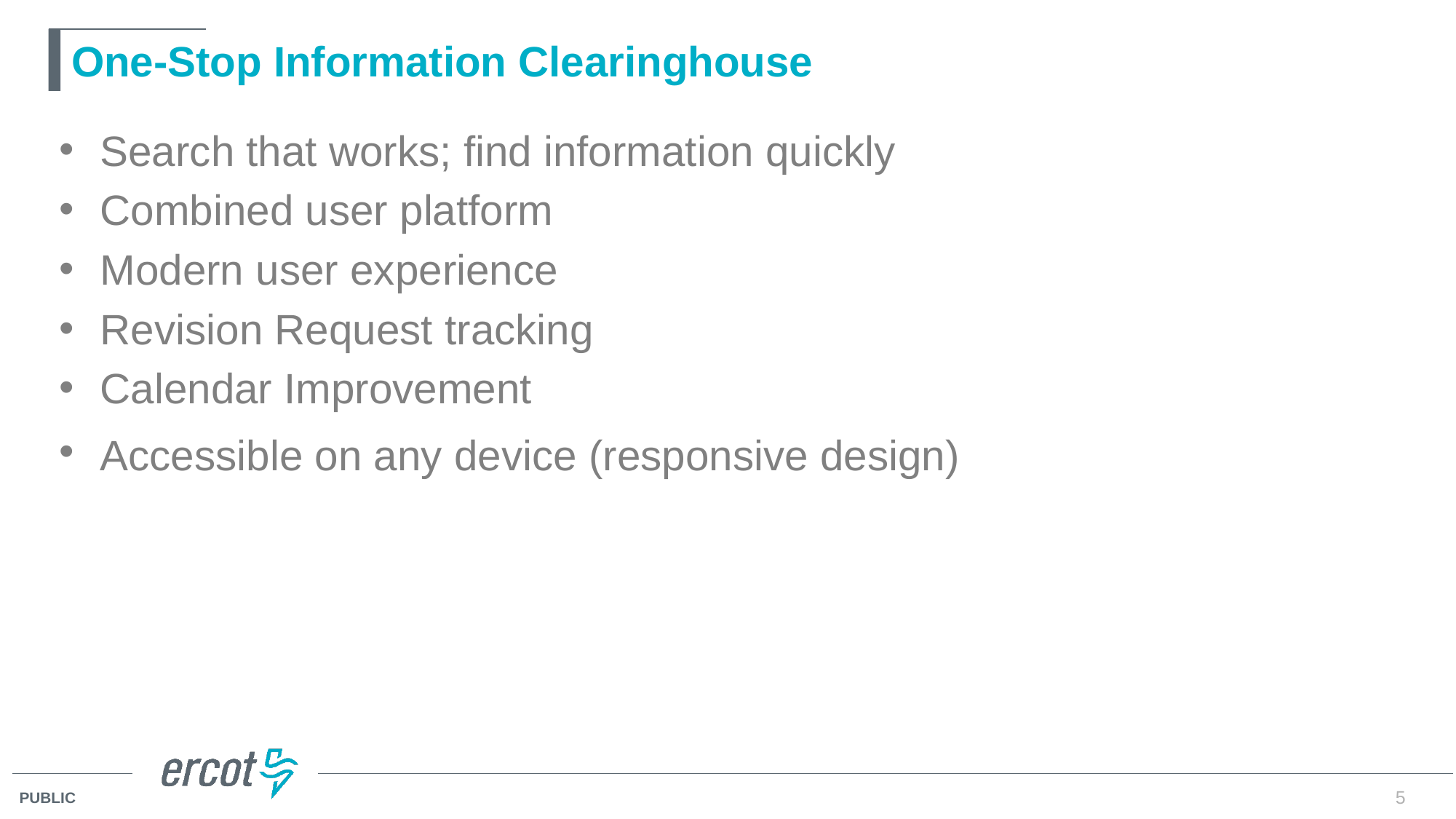

# One-Stop Information Clearinghouse
Search that works; find information quickly
Combined user platform
Modern user experience
Revision Request tracking
Calendar Improvement
Accessible on any device (responsive design)

5